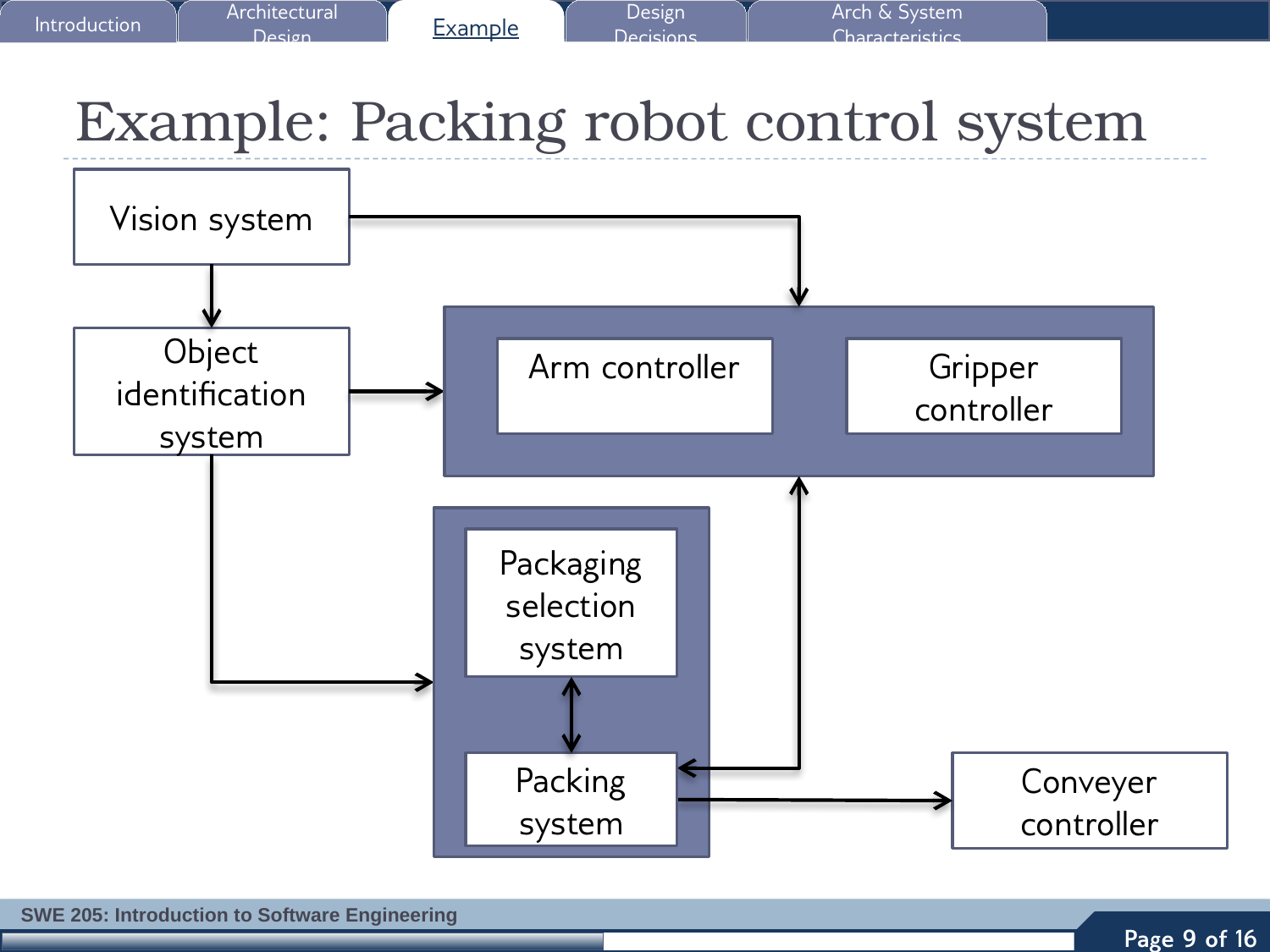

Introduction
Architectural Design
Example
Design Decisions
Arch & System Characteristics
# Example: Packing robot control system
Vision system

Object identification system
Arm controller

Gripper controller

Packaging selection system
Packing system
Conveyer controller

9
Page 9 of 16